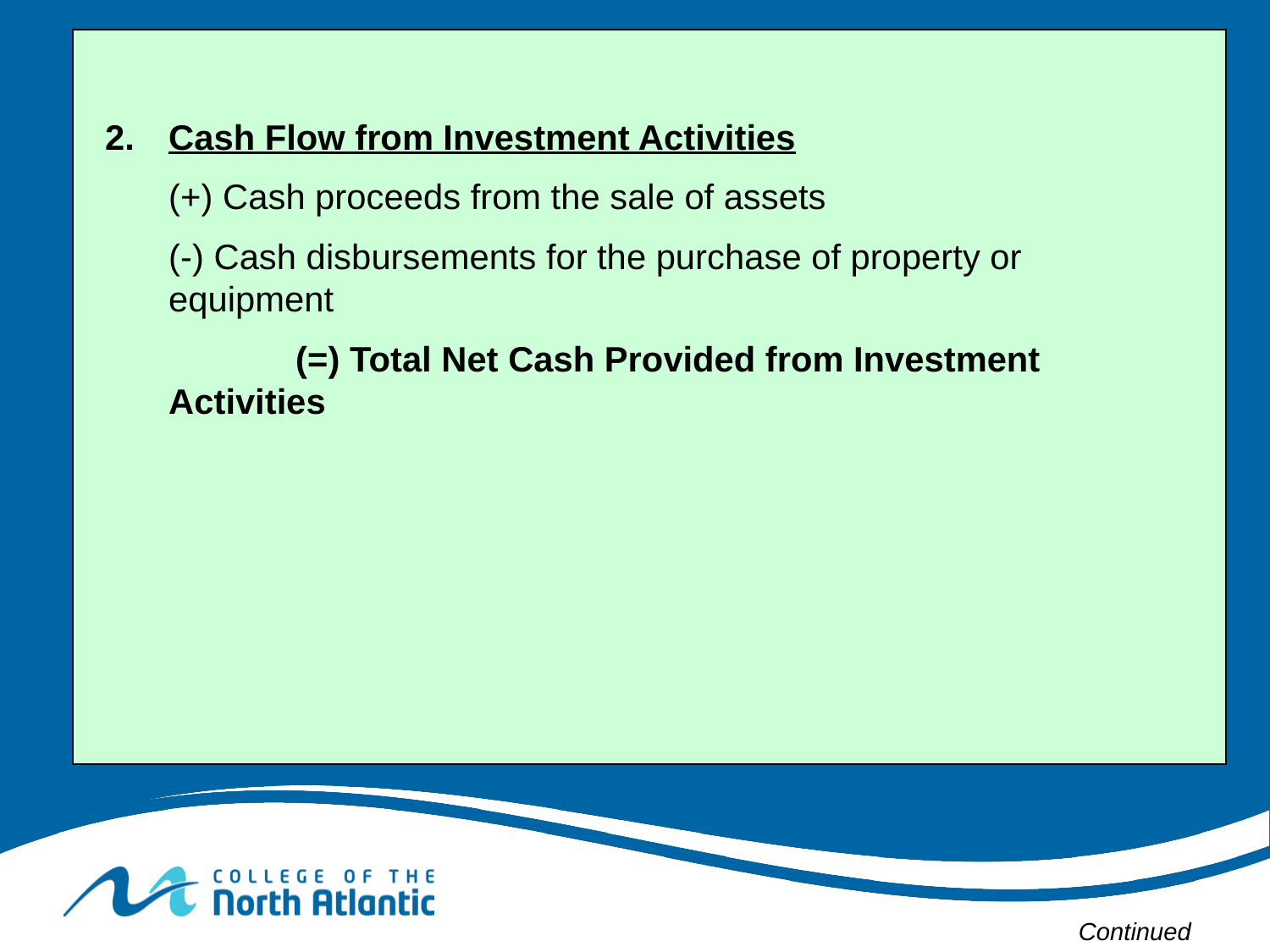

2.	Cash Flow from Investment Activities
	(+) Cash proceeds from the sale of assets
	(-) Cash disbursements for the purchase of property or equipment
		(=) Total Net Cash Provided from Investment Activities

Continued